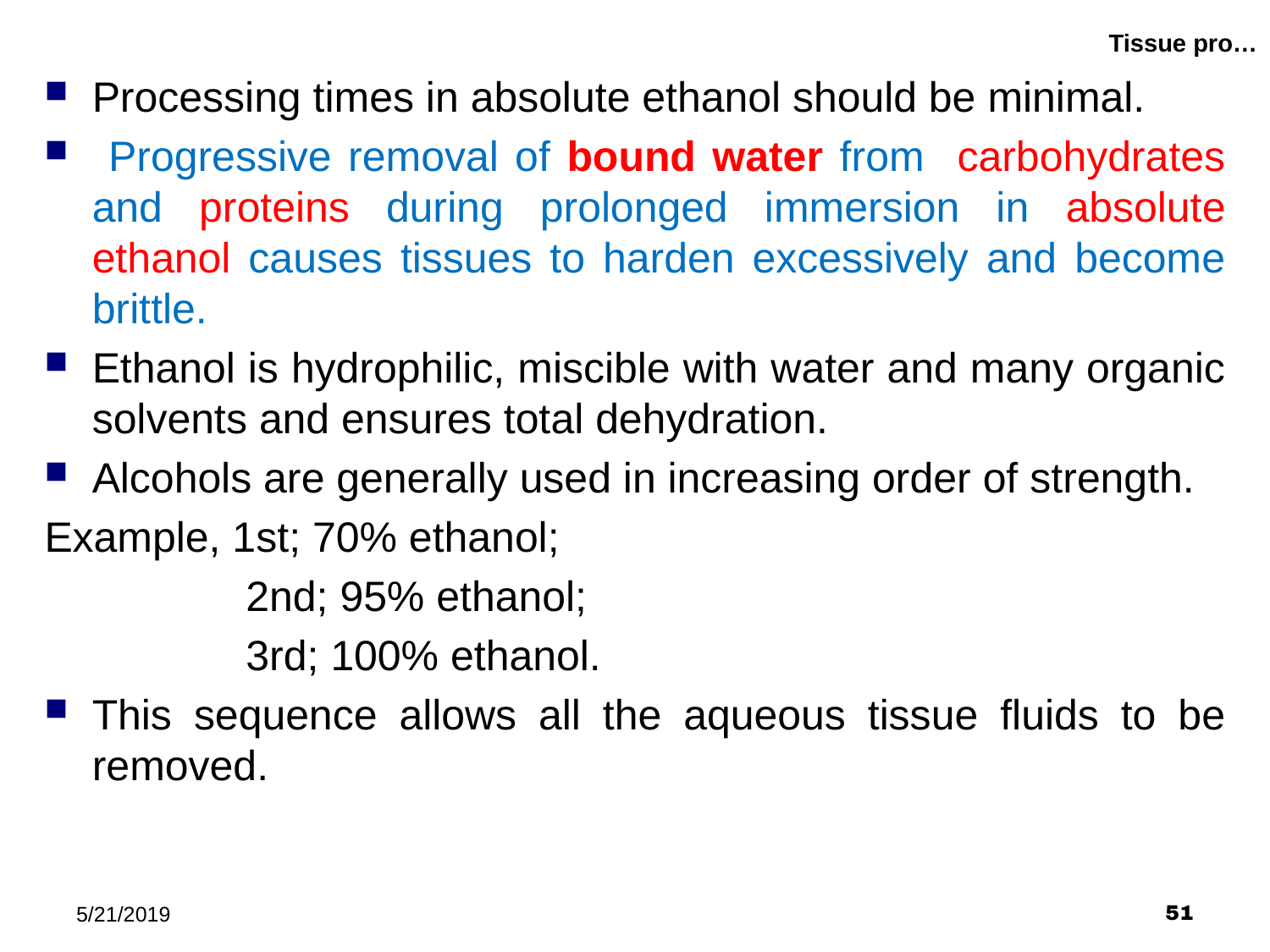

# Tissue pro…
Processing times in absolute ethanol should be minimal.
 Progressive removal of bound water from  carbohydrates and proteins during prolonged immersion in absolute ethanol causes tissues to harden excessively and become brittle.
Ethanol is hydrophilic, miscible with water and many organic solvents and ensures total dehydration.
Alcohols are generally used in increasing order of strength.
Example, 1st; 70% ethanol;
                 2nd; 95% ethanol;
                 3rd; 100% ethanol.
This sequence allows all the aqueous tissue fluids to be removed.
5/21/2019
51